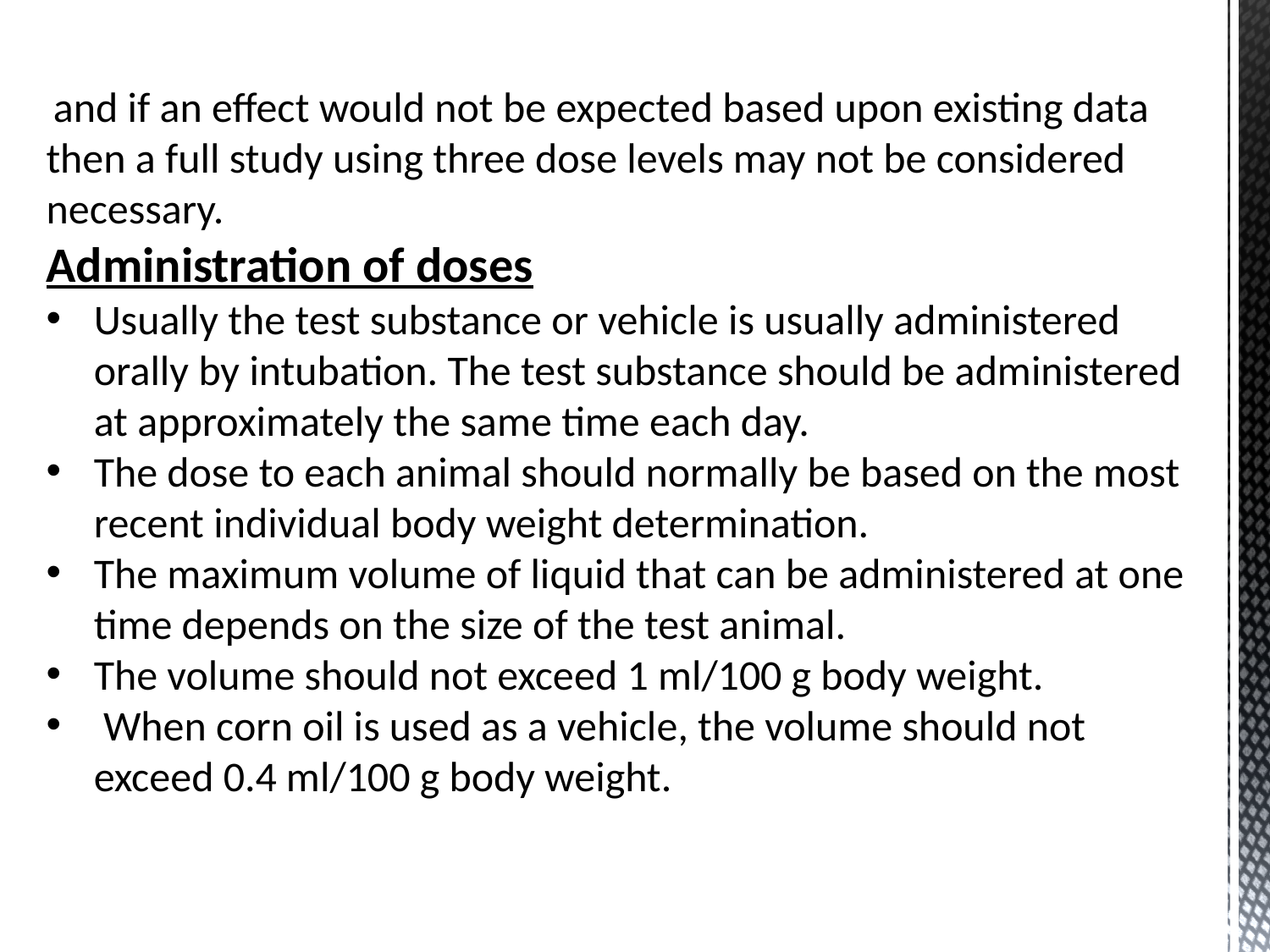

and if an effect would not be expected based upon existing data  then a full study using three dose levels may not be considered necessary.
Administration of doses
Usually the test substance or vehicle is usually administered orally by intubation. The test substance should be administered at approximately the same time each day.
The dose to each animal should normally be based on the most recent individual body weight determination.
The maximum volume of liquid that can be administered at one time depends on the size of the test animal.
The volume should not exceed 1 ml/100 g body weight.
 When corn oil is used as a vehicle, the volume should not exceed 0.4 ml/100 g body weight.